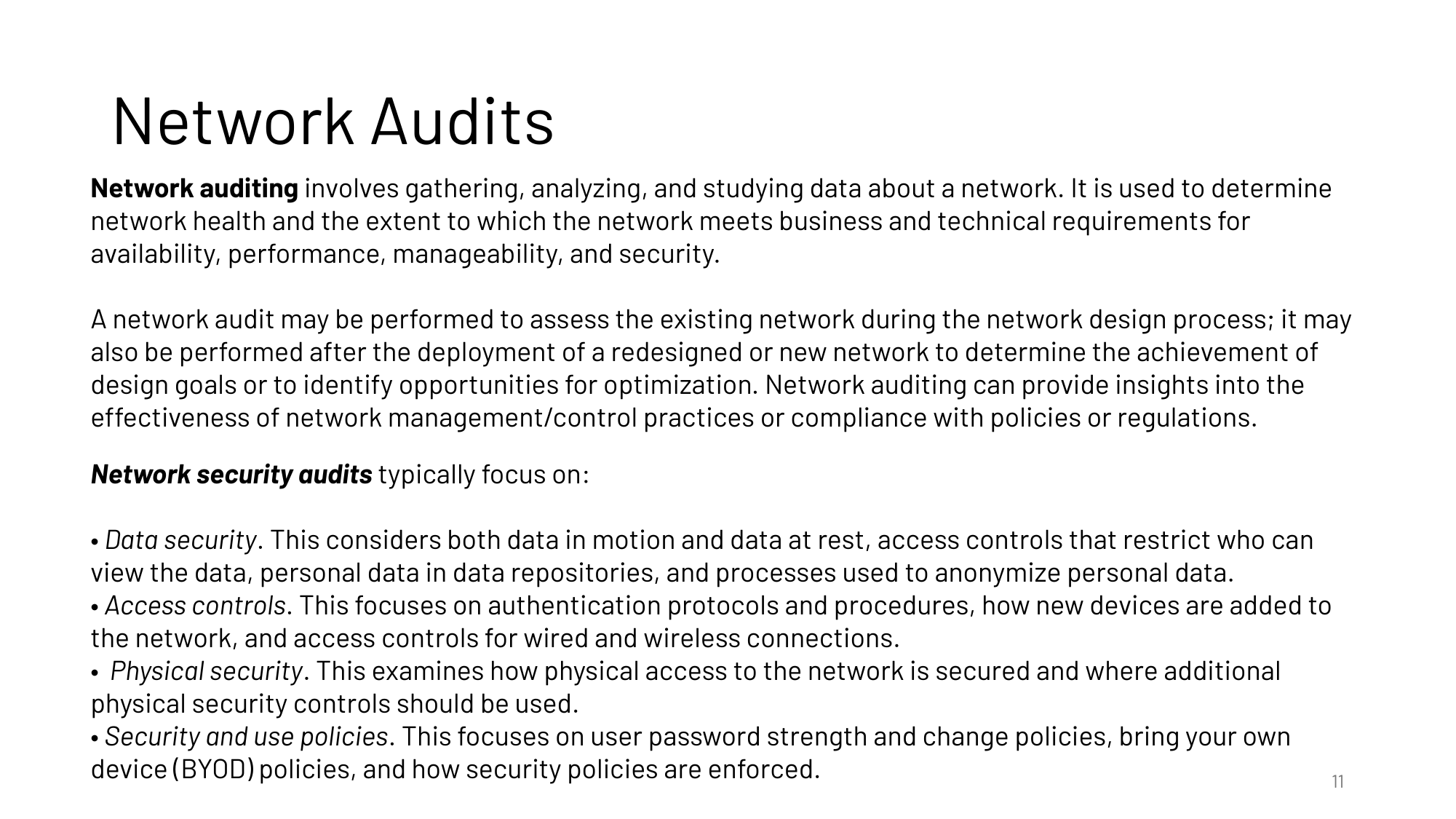

# Network Audits
Network auditing involves gathering, analyzing, and studying data about a network. It is used to determine network health and the extent to which the network meets business and technical requirements for availability, performance, manageability, and security.

A network audit may be performed to assess the existing network during the network design process; it may also be performed after the deployment of a redesigned or new network to determine the achievement of design goals or to identify opportunities for optimization. Network auditing can provide insights into the effectiveness of network management/control practices or compliance with policies or regulations.
Network security audits typically focus on:

• Data security. This considers both data in motion and data at rest, access controls that restrict who can view the data, personal data in data repositories, and processes used to anonymize personal data.
• Access controls. This focuses on authentication protocols and procedures, how new devices are added to the network, and access controls for wired and wireless connections.
•  Physical security. This examines how physical access to the network is secured and where additional physical security controls should be used.
• Security and use policies. This focuses on user password strength and change policies, bring your own device (BYOD) policies, and how security policies are enforced.
11